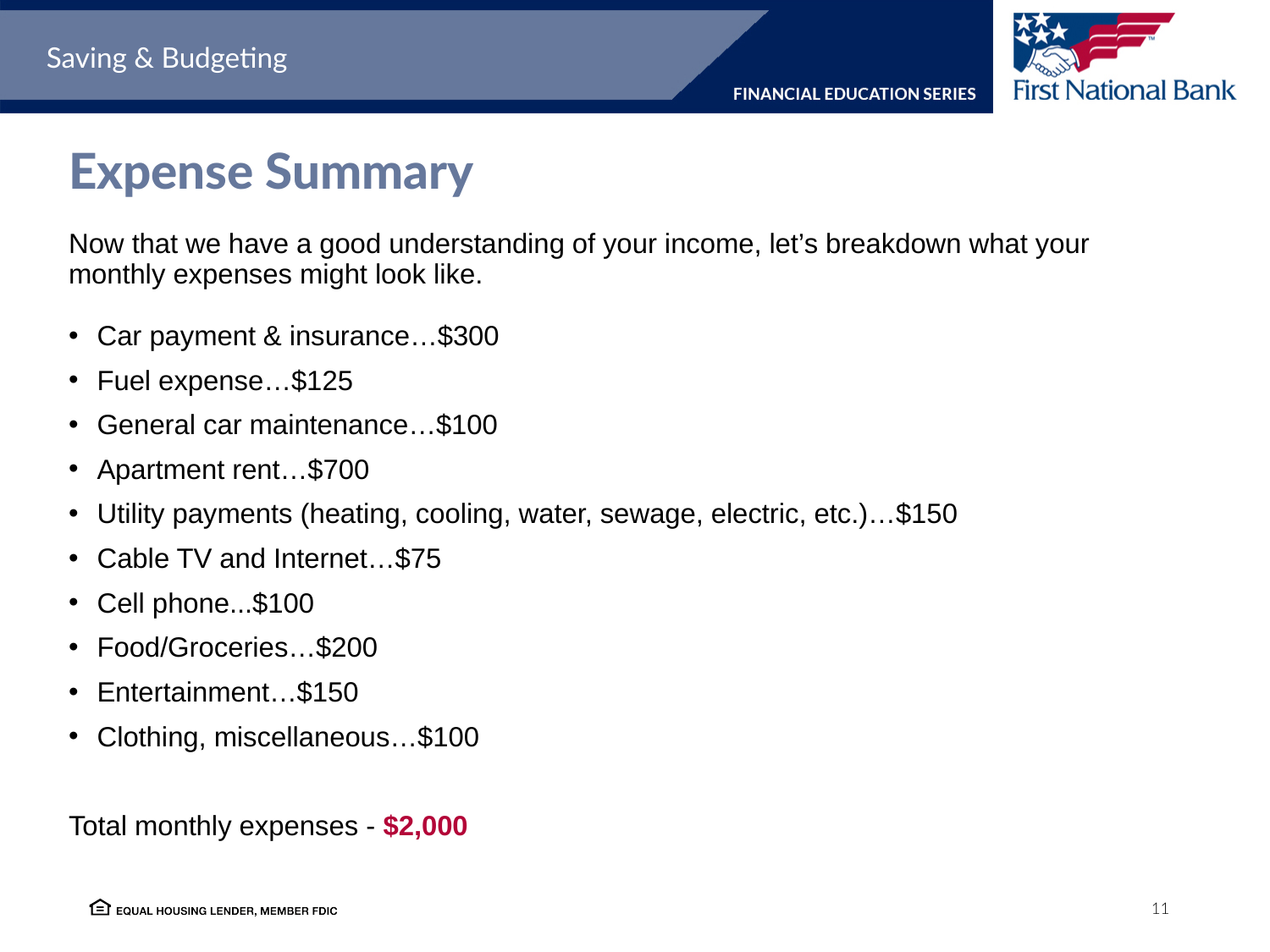

Saving & Budgeting
# Expense Summary
Now that we have a good understanding of your income, let’s breakdown what your monthly expenses might look like.
Car payment & insurance…$300
Fuel expense…$125
General car maintenance…$100
Apartment rent…$700
Utility payments (heating, cooling, water, sewage, electric, etc.)…$150
Cable TV and Internet…$75
Cell phone...$100
Food/Groceries…$200
Entertainment…$150
Clothing, miscellaneous…$100

Total monthly expenses - $2,000

11